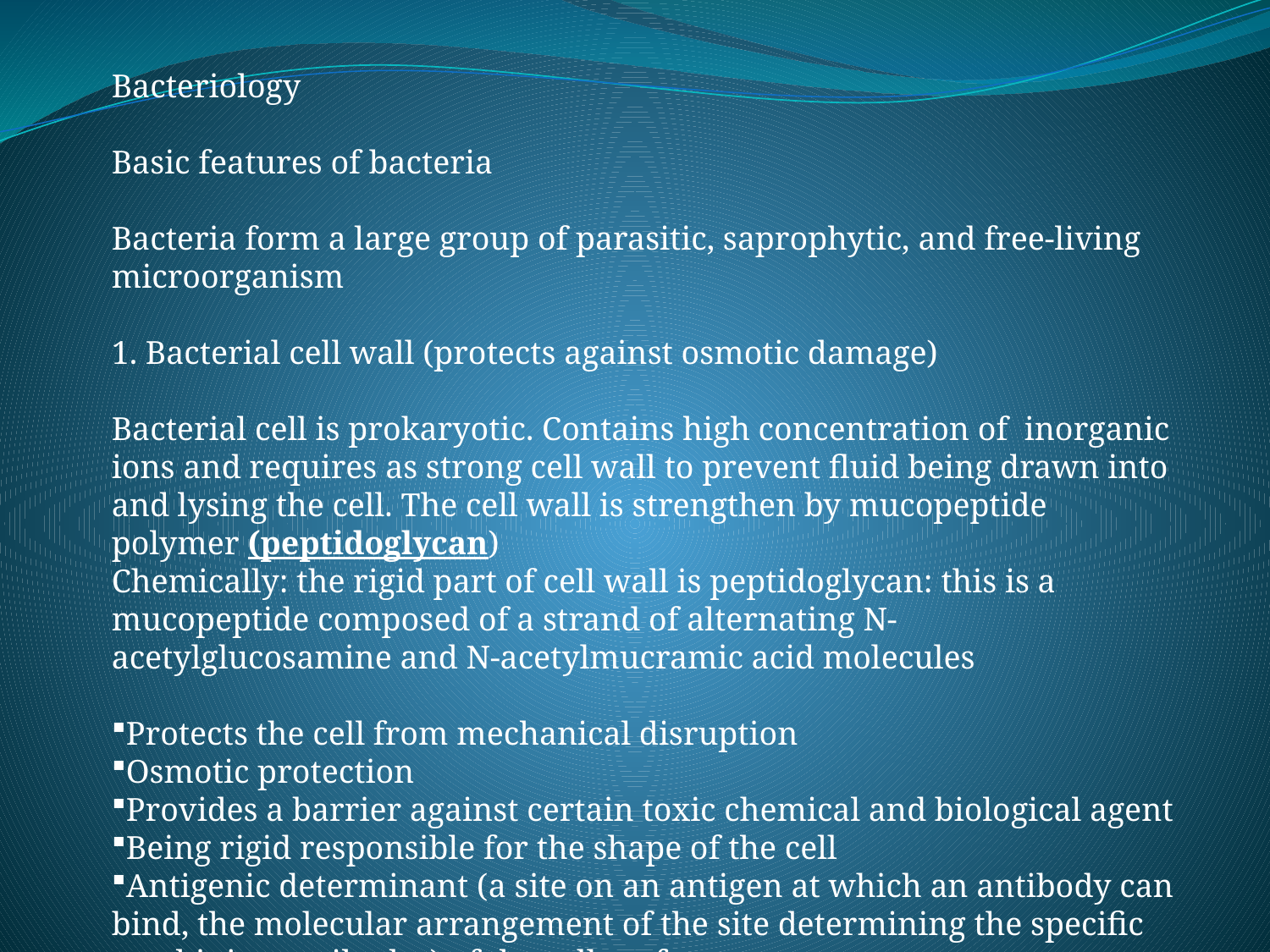

Bacteriology

Basic features of bacteria

Bacteria form a large group of parasitic, saprophytic, and free-living microorganism

1. Bacterial cell wall (protects against osmotic damage)

Bacterial cell is prokaryotic. Contains high concentration of  inorganic ions and requires as strong cell wall to prevent fluid being drawn into and lysing the cell. The cell wall is strengthen by mucopeptide polymer (peptidoglycan)
Chemically: the rigid part of cell wall is peptidoglycan: this is a mucopeptide composed of a strand of alternating N-acetylglucosamine and N-acetylmucramic acid molecules

Protects the cell from mechanical disruption
Osmotic protection
Provides a barrier against certain toxic chemical and biological agent
Being rigid responsible for the shape of the cell
Antigenic determinant (a site on an antigen at which an antibody can bind, the molecular arrangement of the site determining the specific combining antibody. ) of the cell surface